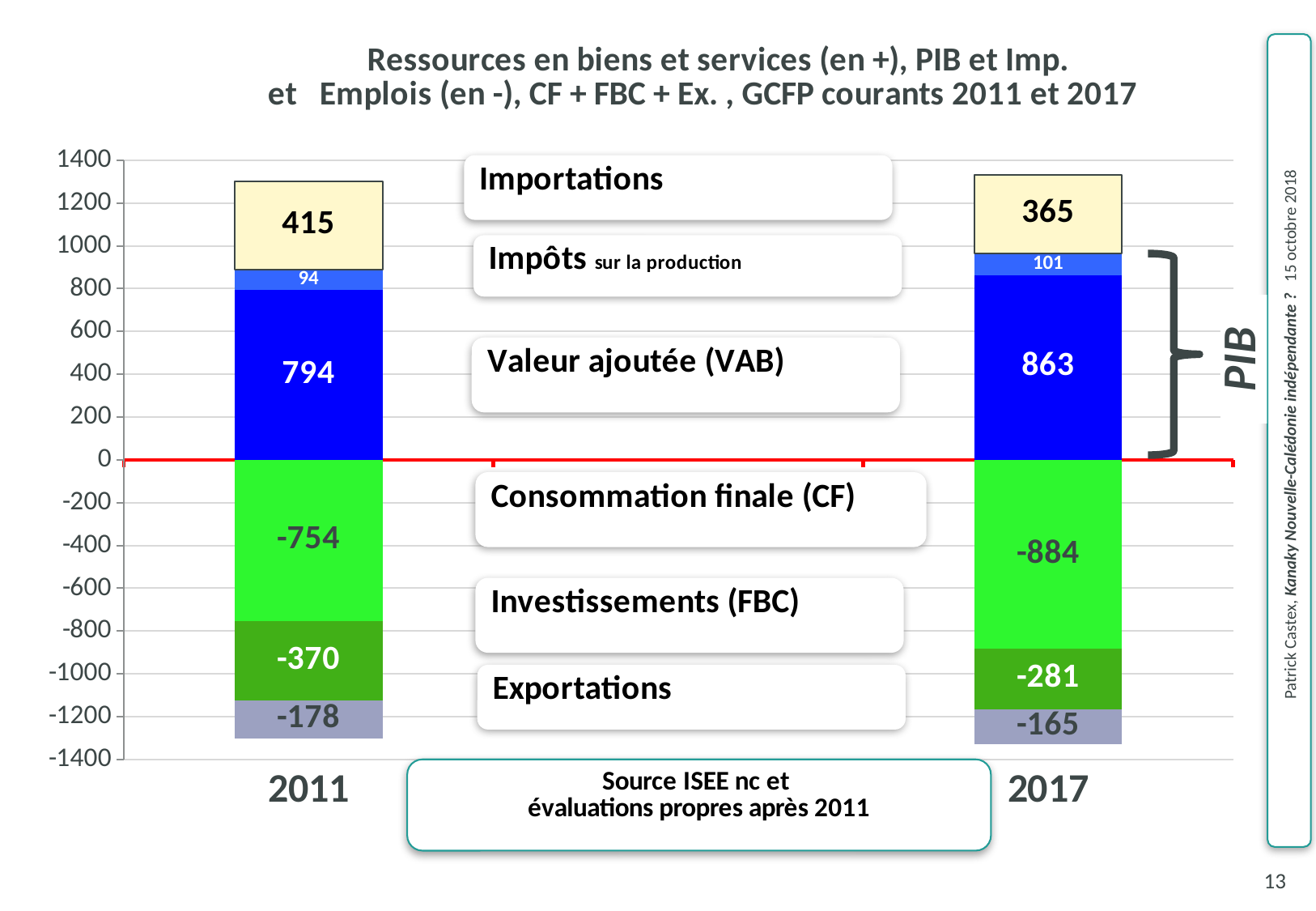

### Chart:     Ressources en biens et services (en +), PIB et Imp.
et   Emplois (en -), CF + FBC + Ex. , GCFP courants 2011 et 2017

| Category | VAB | + impôts | + Import |  + CF | + FBC  | + Export |
|---|---|---|---|---|---|---|
| 2011.0 | 793.521 | 93.904 | 414.904 | -754.292 | -369.746 | -178.291 |
|  | None | None | None | None | None | None |
| 2017.0 | 863.3818915613157 | 101.2 | 365.0 | -883.75 | -280.831891561316 | -165.0 |